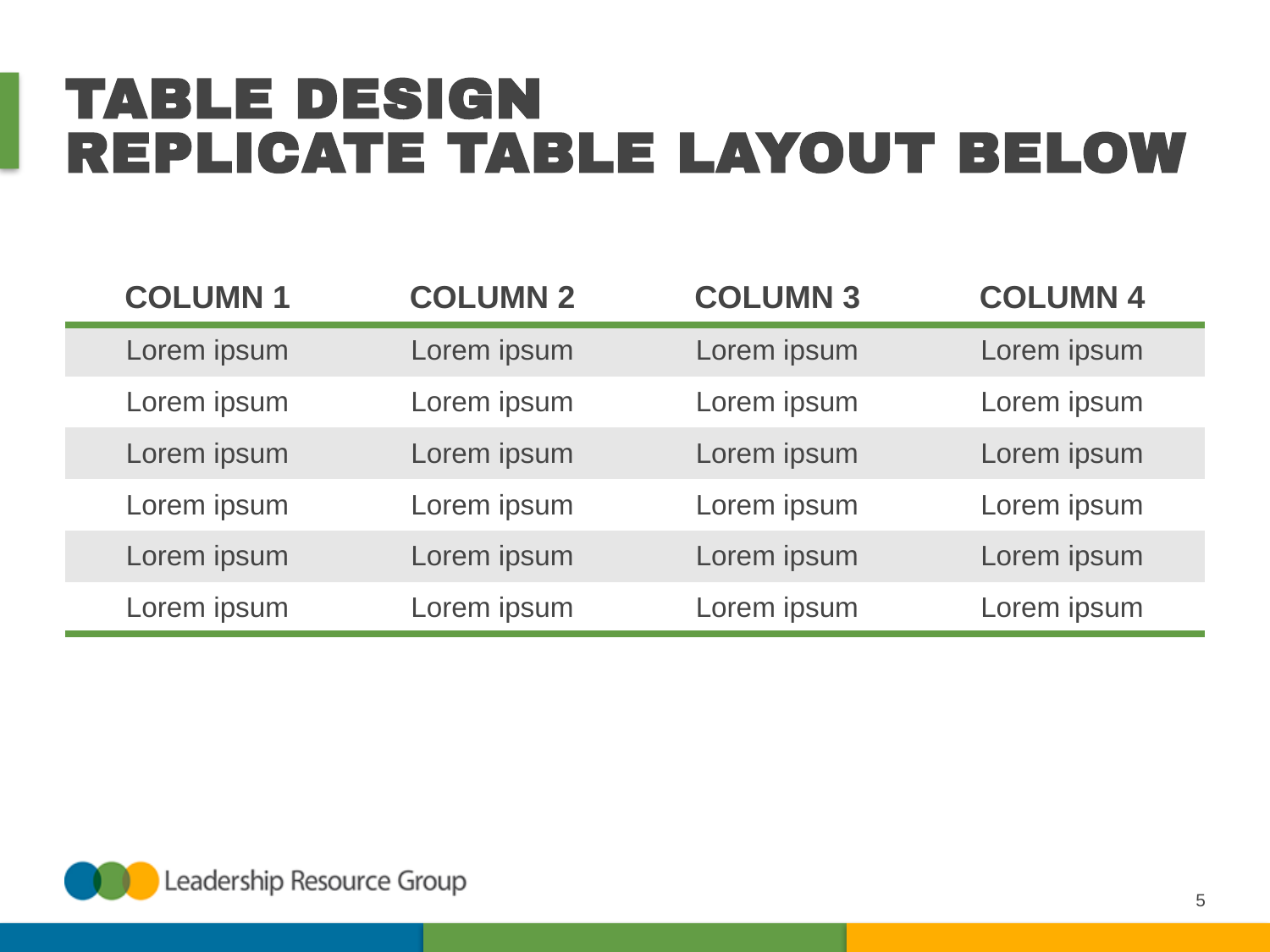

# Table Design Replicate Table Layout Below
| Column 1 | Column 2 | Column 3 | Column 4 |
| --- | --- | --- | --- |
| Lorem ipsum | Lorem ipsum | Lorem ipsum | Lorem ipsum |
| Lorem ipsum | Lorem ipsum | Lorem ipsum | Lorem ipsum |
| Lorem ipsum | Lorem ipsum | Lorem ipsum | Lorem ipsum |
| Lorem ipsum | Lorem ipsum | Lorem ipsum | Lorem ipsum |
| Lorem ipsum | Lorem ipsum | Lorem ipsum | Lorem ipsum |
| Lorem ipsum | Lorem ipsum | Lorem ipsum | Lorem ipsum |